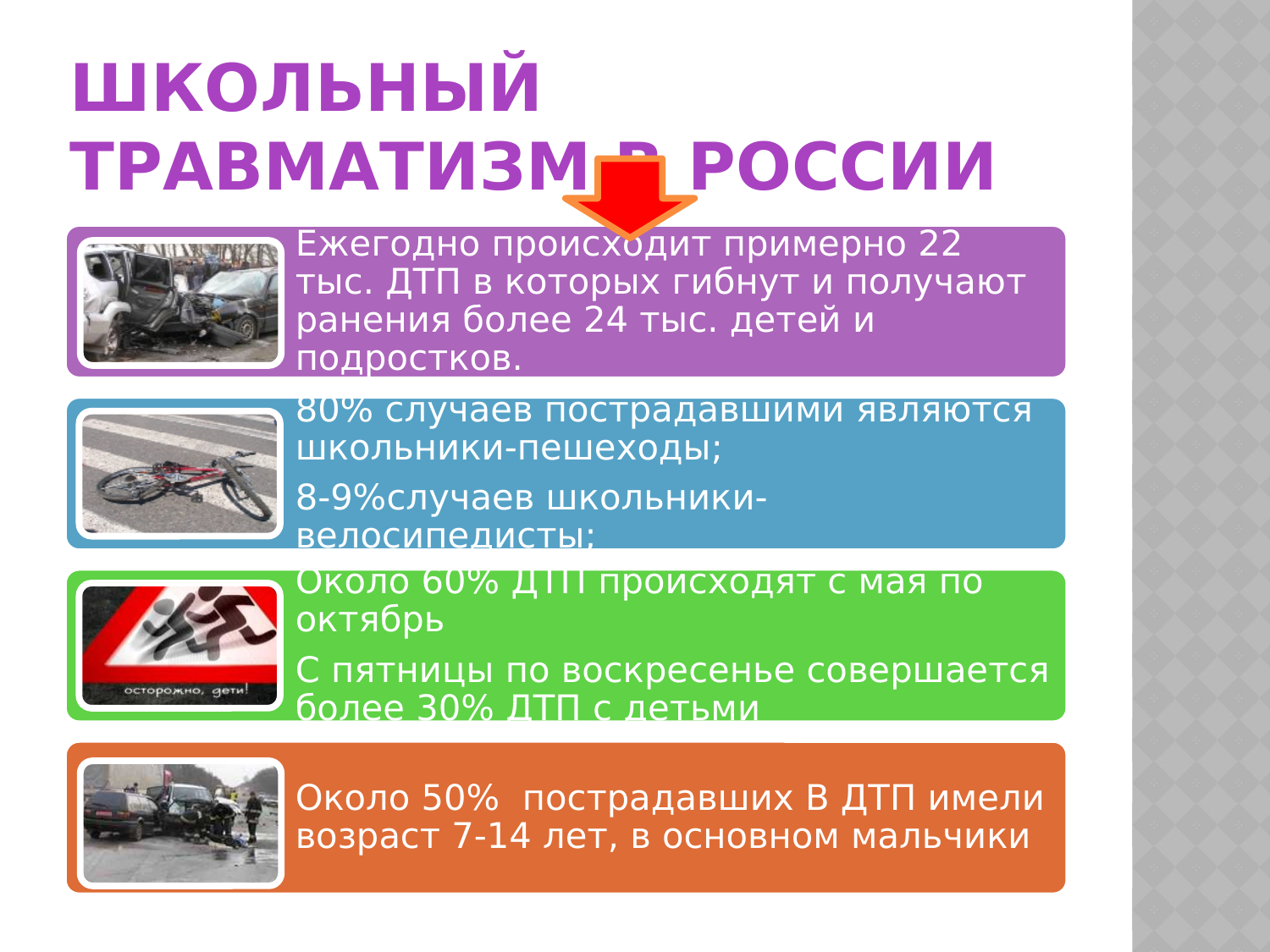

# Школьный травматизм в России

Ежегодно происходит примерно 22 тыс. ДТП в которых гибнут и получают ранения более 24 тыс. детей и подростков.
80% случаев пострадавшими являются школьники-пешеходы;
8-9%случаев школьники- велосипедисты;
Около 60% ДТП происходят с мая по октябрь
С пятницы по воскресенье совершается более 30% ДТП с детьми
Около 50%  пострадавших В ДТП имели возраст 7-14 лет, в основном мальчики